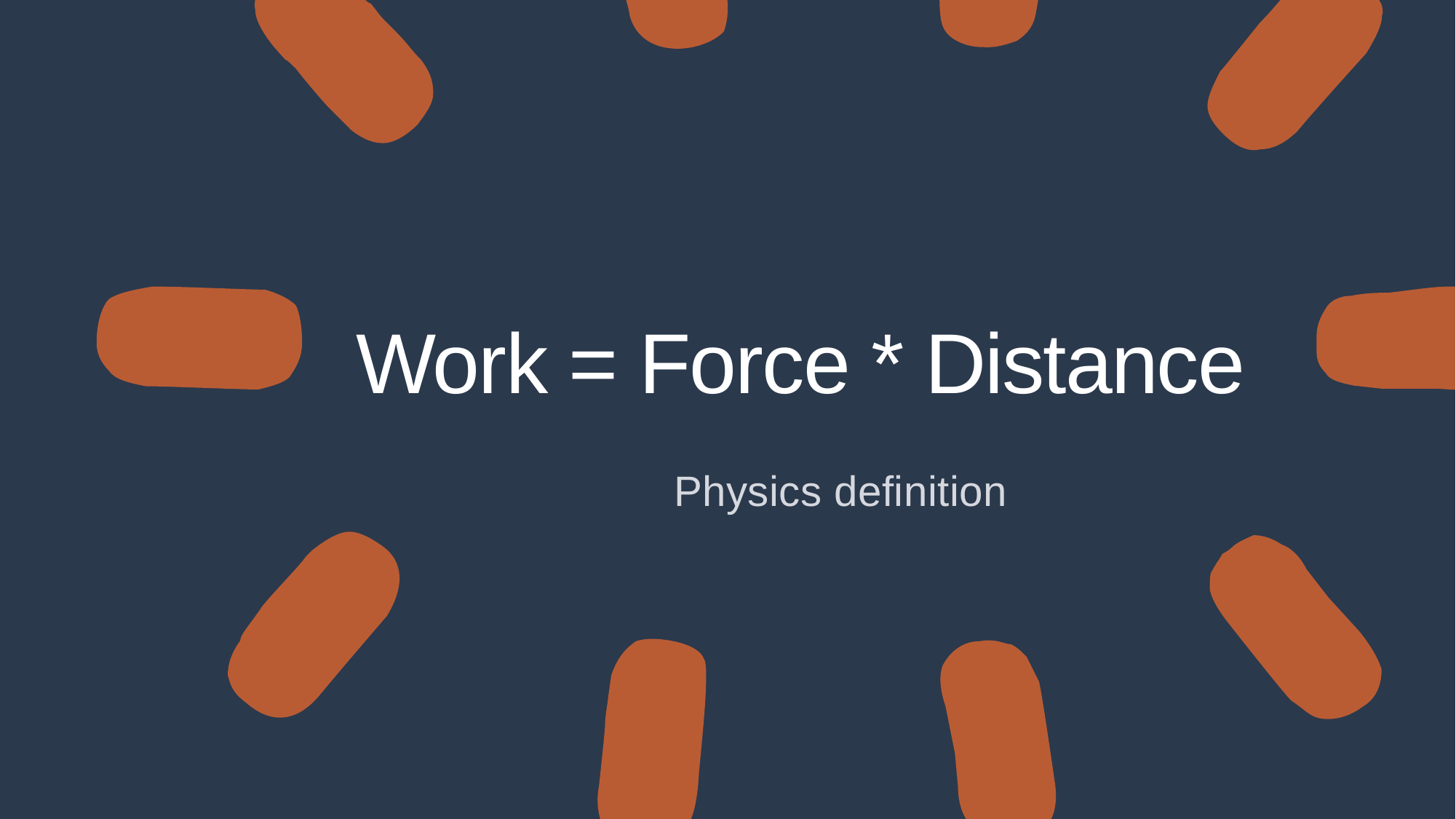

# Work = Force * Distance
Physics definition